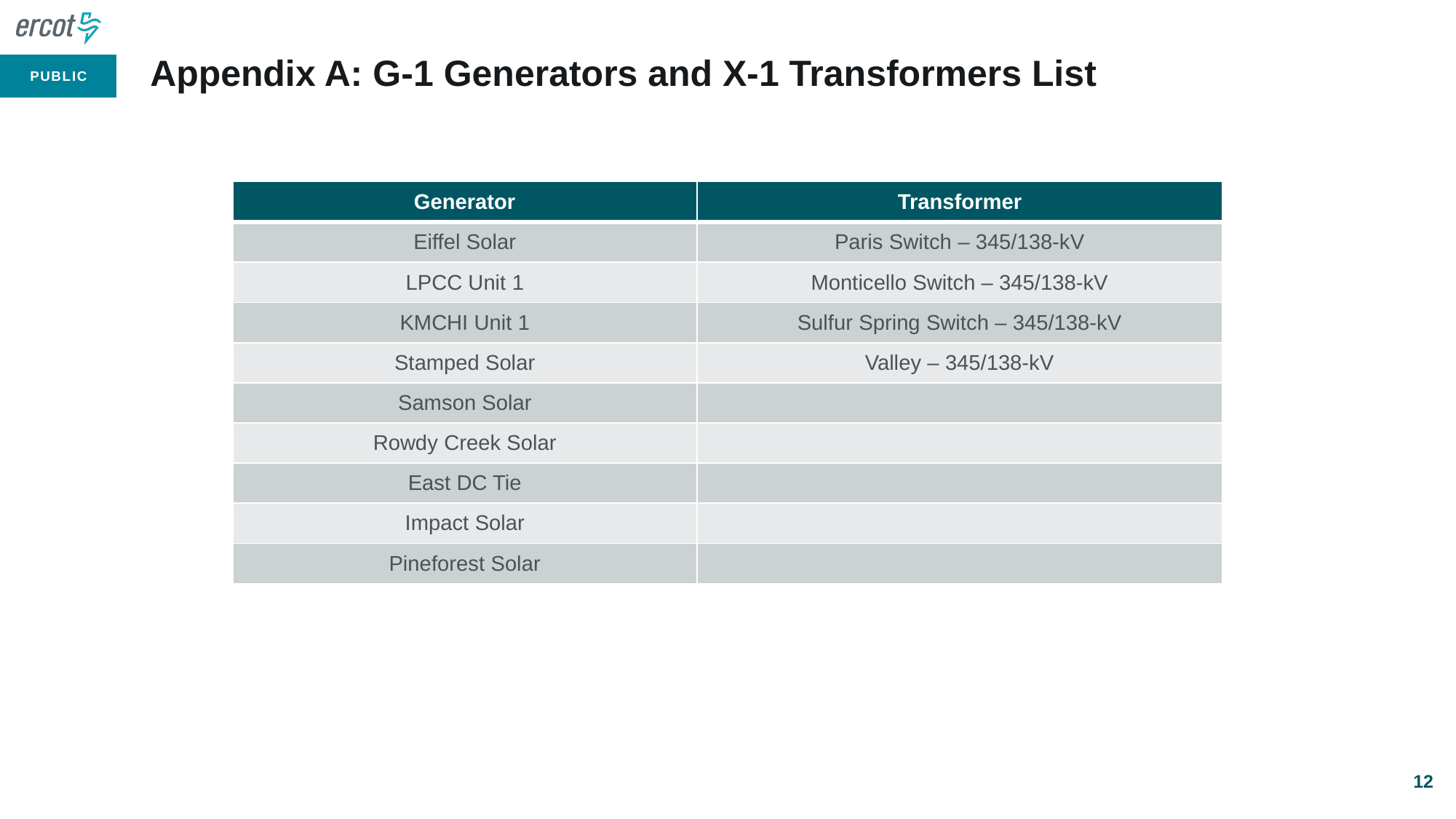

# Appendix A: G-1 Generators and X-1 Transformers List
| Generator | Transformer |
| --- | --- |
| Eiffel Solar | Paris Switch – 345/138-kV |
| LPCC Unit 1 | Monticello Switch – 345/138-kV |
| KMCHI Unit 1 | Sulfur Spring Switch – 345/138-kV |
| Stamped Solar | Valley – 345/138-kV |
| Samson Solar |  |
| Rowdy Creek Solar |  |
| East DC Tie |  |
| Impact Solar |  |
| Pineforest Solar |  |
12